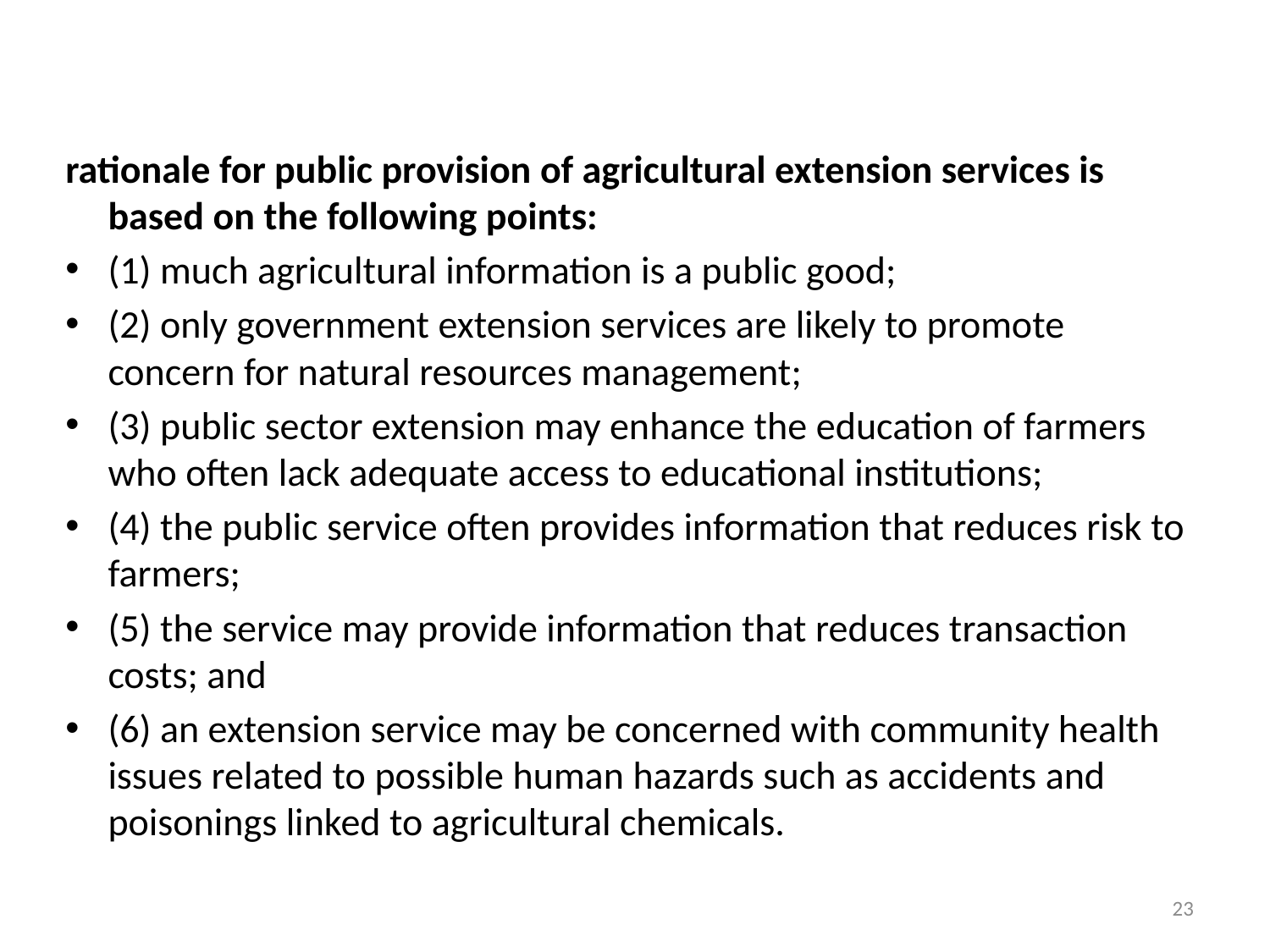

rationale for public provision of agricultural extension services is based on the following points:
(1) much agricultural information is a public good;
(2) only government extension services are likely to promote concern for natural resources management;
(3) public sector extension may enhance the education of farmers who often lack adequate access to educational institutions;
(4) the public service often provides information that reduces risk to farmers;
(5) the service may provide information that reduces transaction costs; and
(6) an extension service may be concerned with community health issues related to possible human hazards such as accidents and poisonings linked to agricultural chemicals.

23